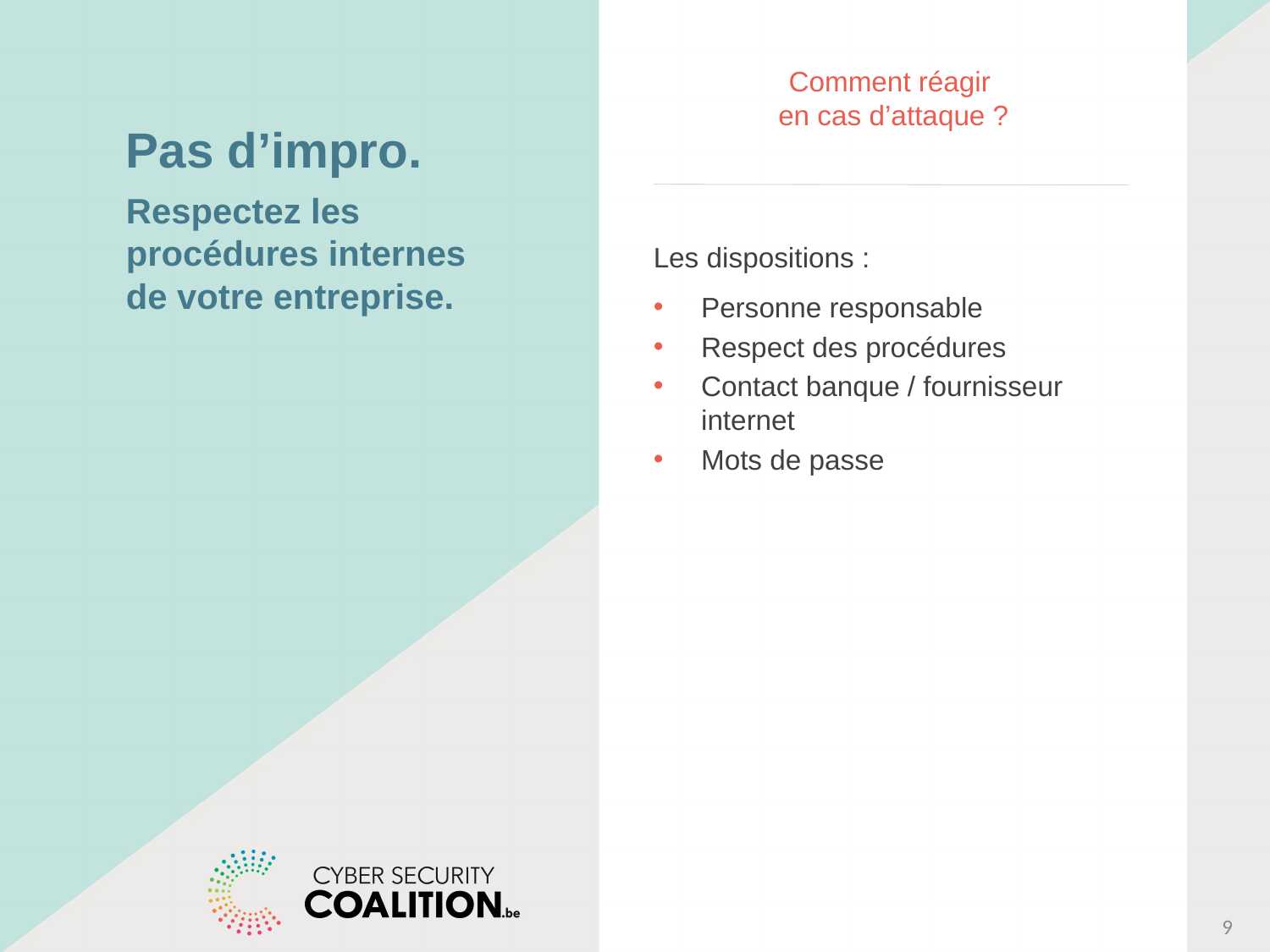

# Comment réagir en cas d’attaque ?

Pas d’impro.
Respectez les procédures internes de votre entreprise.
Les dispositions :
Personne responsable
Respect des procédures
Contact banque / fournisseur internet
Mots de passe

9